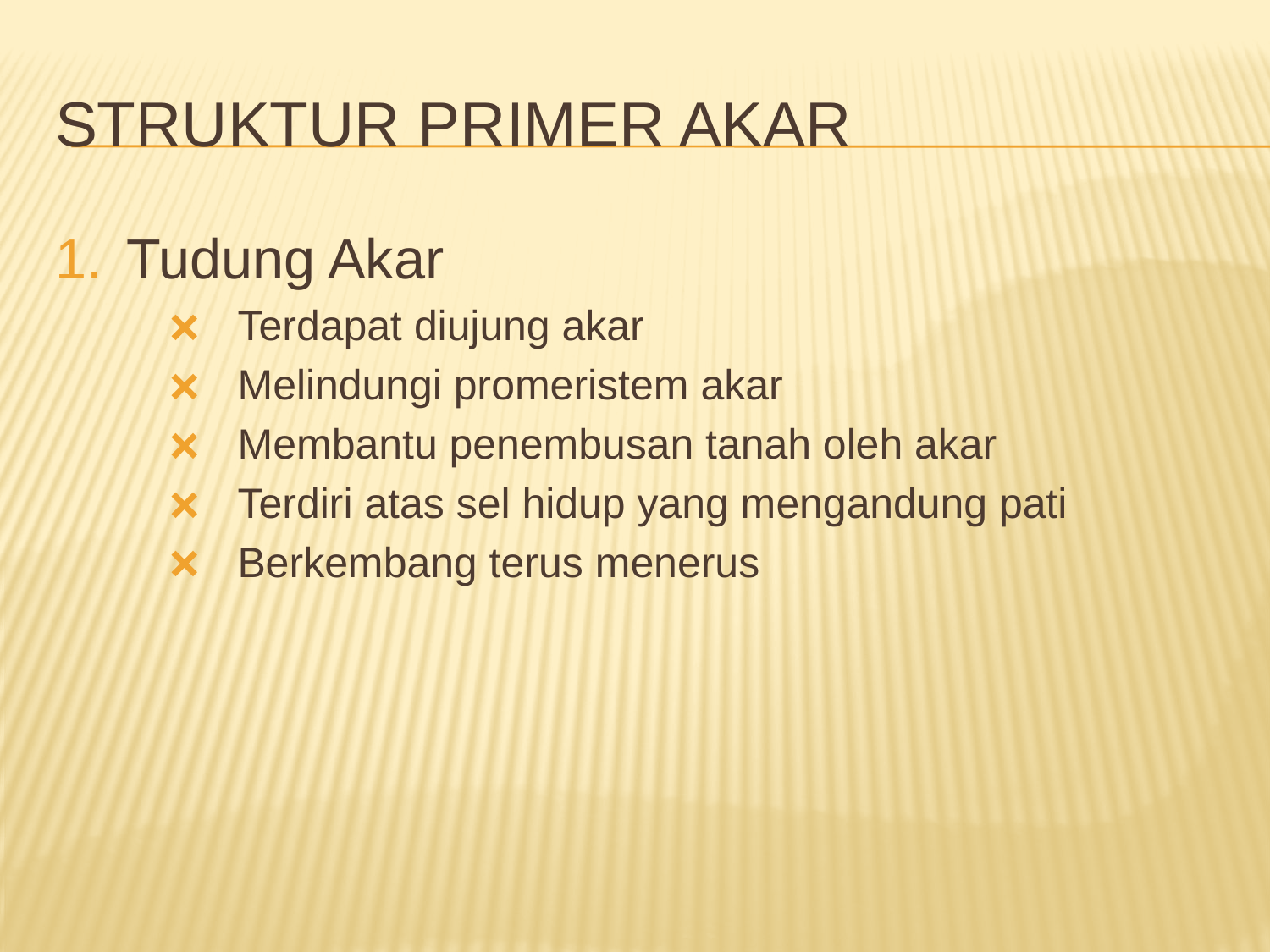

# STRUKTUR PRIMER AKAR
Tudung Akar
Terdapat diujung akar
Melindungi promeristem akar
Membantu penembusan tanah oleh akar
Terdiri atas sel hidup yang mengandung pati
Berkembang terus menerus